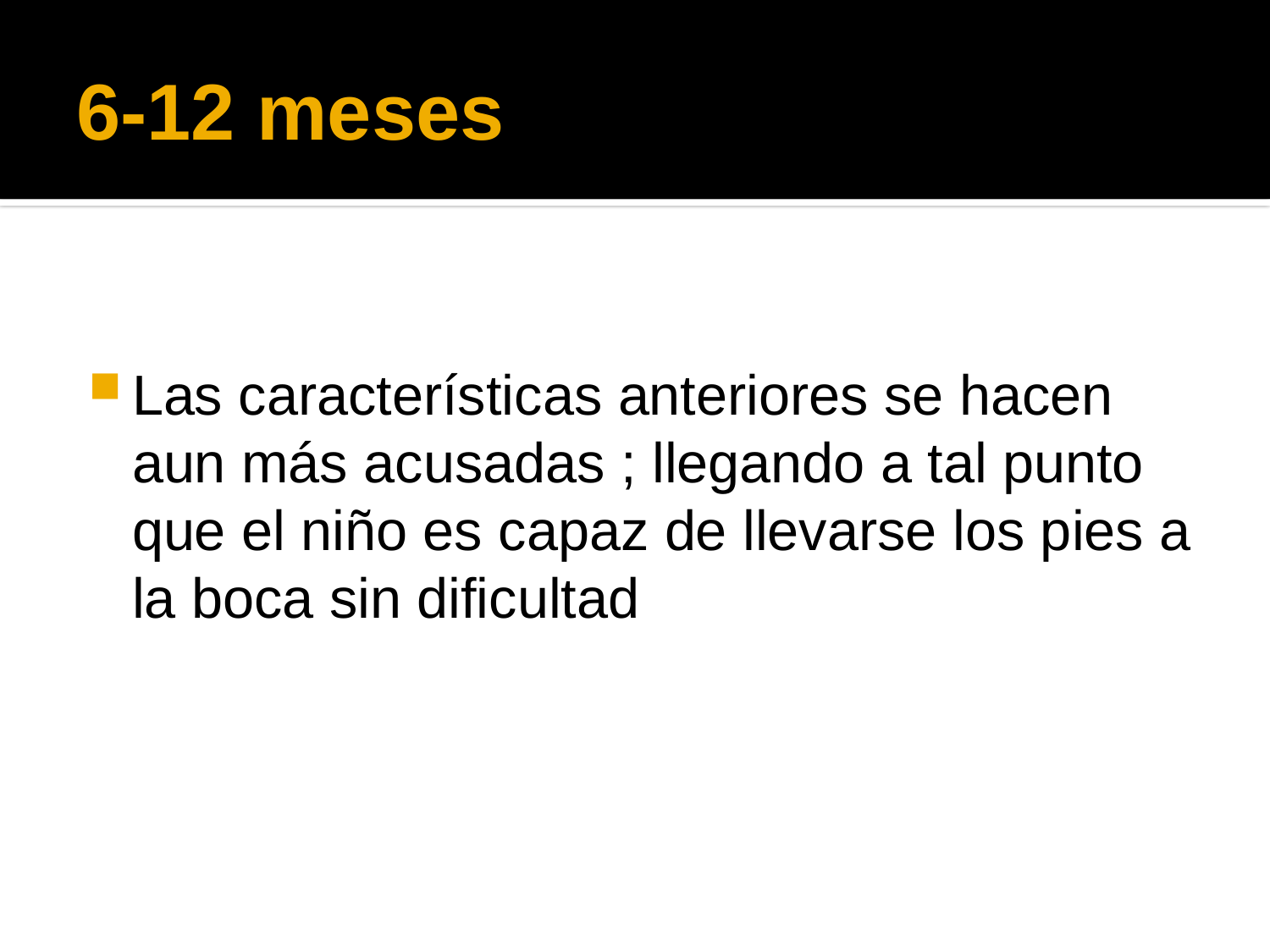

# 6-12 meses
Las características anteriores se hacen aun más acusadas ; llegando a tal punto que el niño es capaz de llevarse los pies a la boca sin dificultad